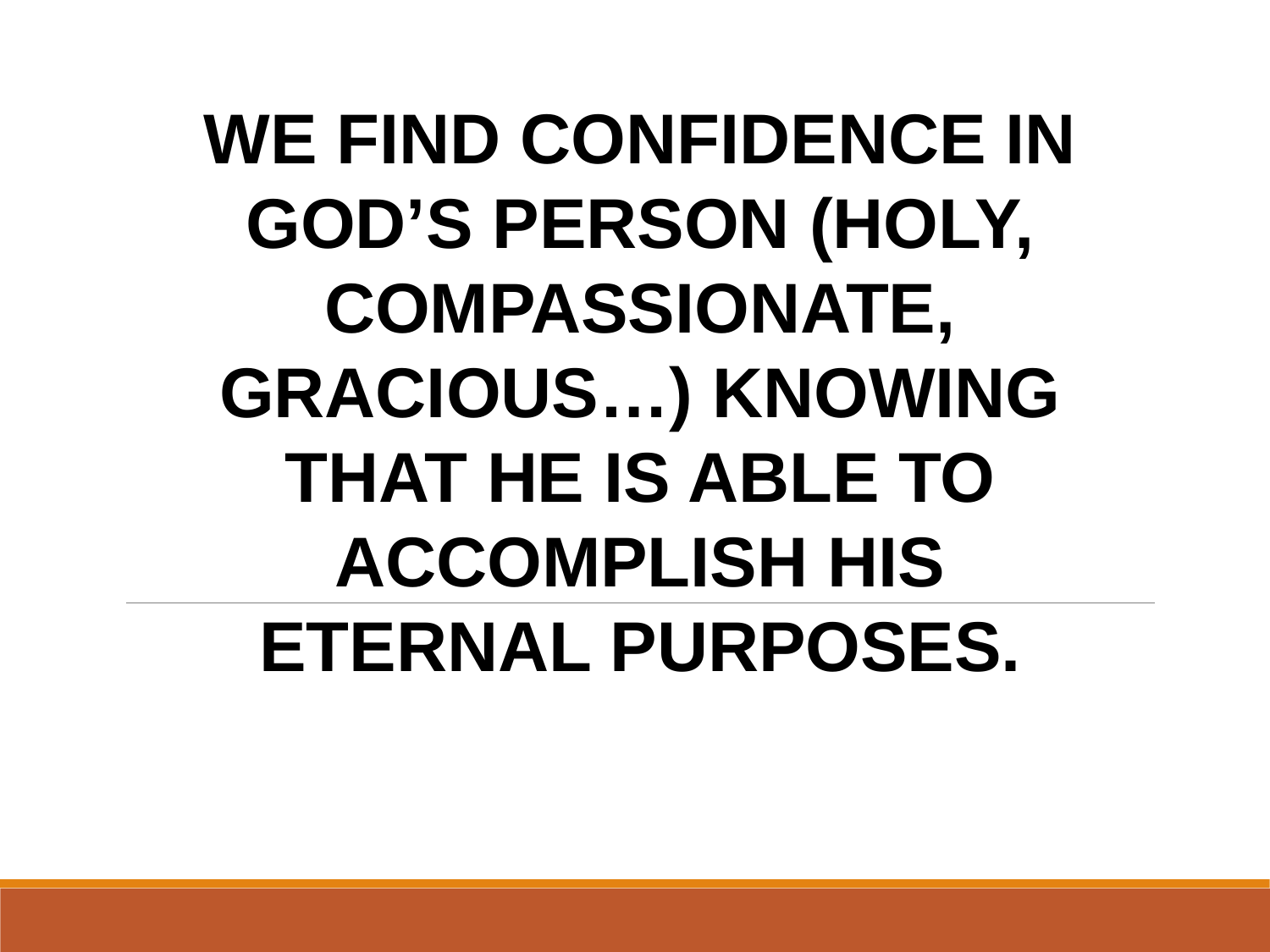

WE FIND CONFIDENCE IN GOD’S PERSON (HOLY, COMPASSIONATE, GRACIOUS…) KNOWING THAT HE IS ABLE TO ACCOMPLISH HIS ETERNAL PURPOSES.